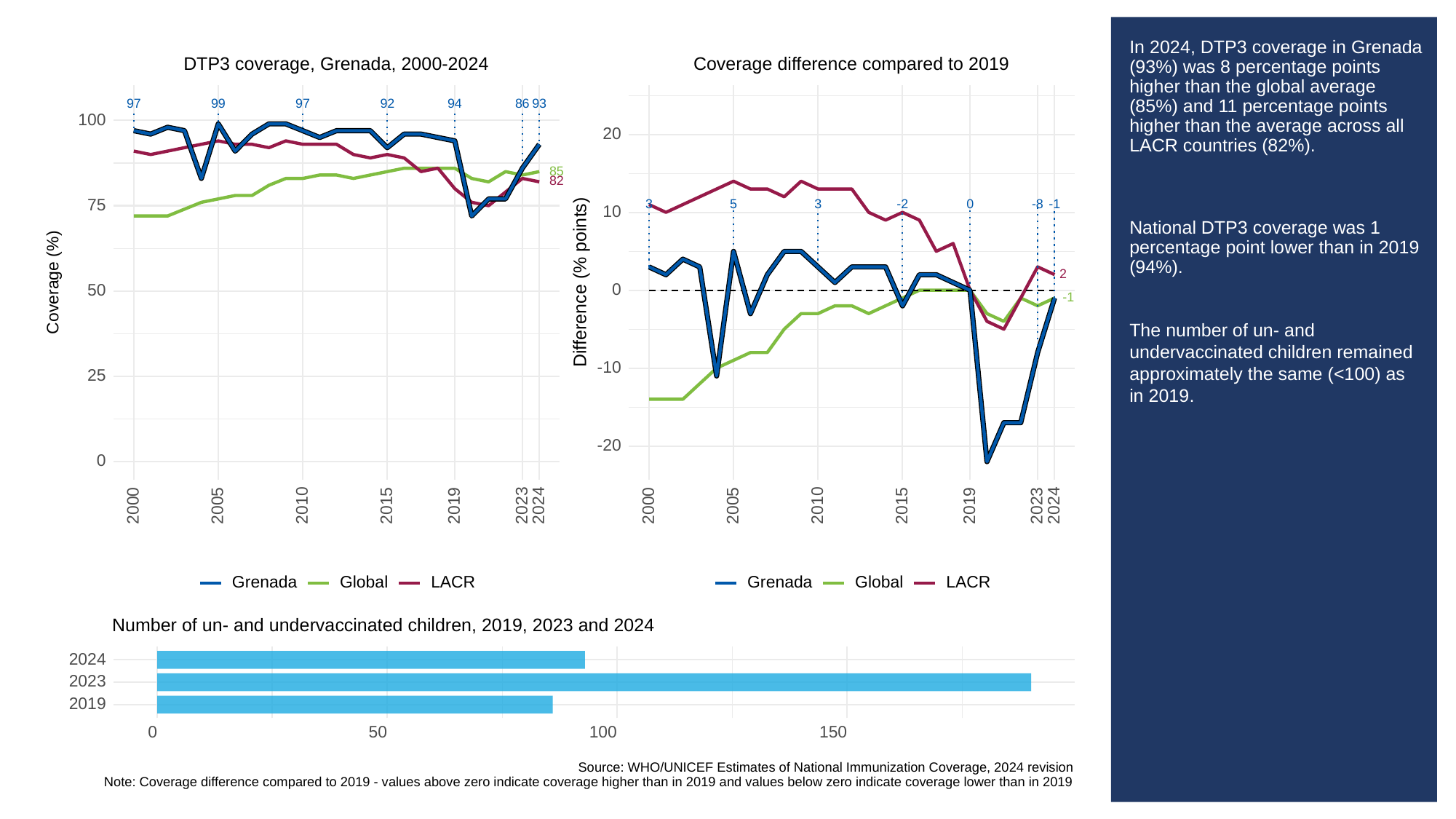

# In 2024, DTP3 coverage in Grenada (93%) was 8 percentage points higher than the global average (85%) and 11 percentage points higher than the average across all LACR countries (82%).

National DTP3 coverage was 1 percentage point lower than in 2019 (94%).

The number of un- and undervaccinated children remained approximately the same (<100) as in 2019.

DTP3 coverage, Grenada, 2000-2024
Coverage difference compared to 2019

93
97
99
97
92
94
86

100

20

85

82

75
3
3
0
-8
-2
-1
5

10

2
Difference (% points)
Coverage (%)
0
50

-1

-10

25

-20

0

2023
2023
2000
2005
2010
2015
2019
2024
2000
2005
2010
2015
2019
2024
Grenada
Global
LACR
Grenada
Global
LACR

Number of un- and undervaccinated children, 2019, 2023 and 2024

2024

2023

2019

0
50
100
150
Source: WHO/UNICEF Estimates of National Immunization Coverage, 2024 revision
Note: Coverage difference compared to 2019 - values above zero indicate coverage higher than in 2019 and values below zero indicate coverage lower than in 2019